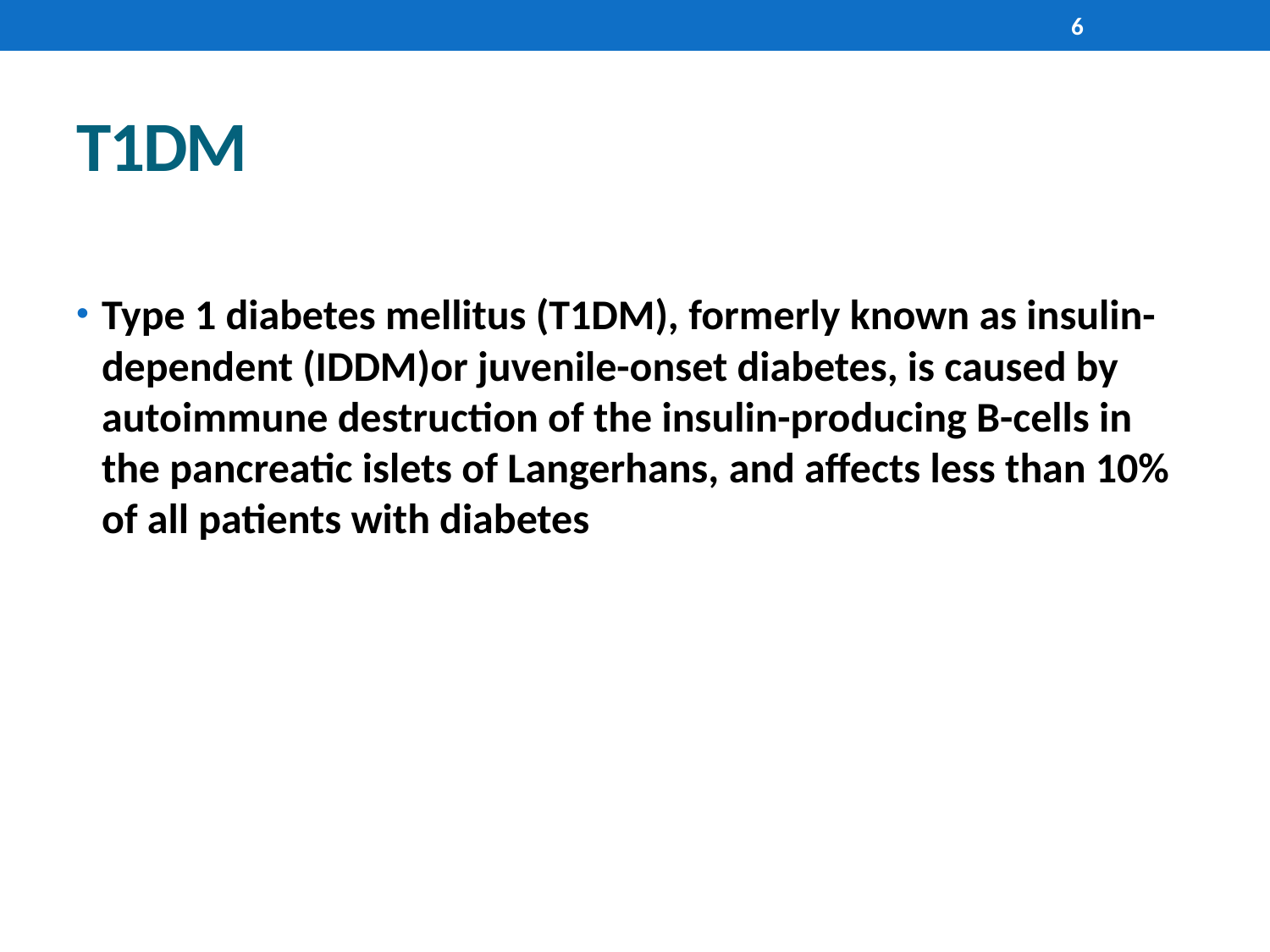

6
# T1DM

Type 1 diabetes mellitus (T1DM), formerly known as insulin-dependent (IDDM)or juvenile-onset diabetes, is caused by autoimmune destruction of the insulin-producing B-cells in the pancreatic islets of Langerhans, and affects less than 10% of all patients with diabetes